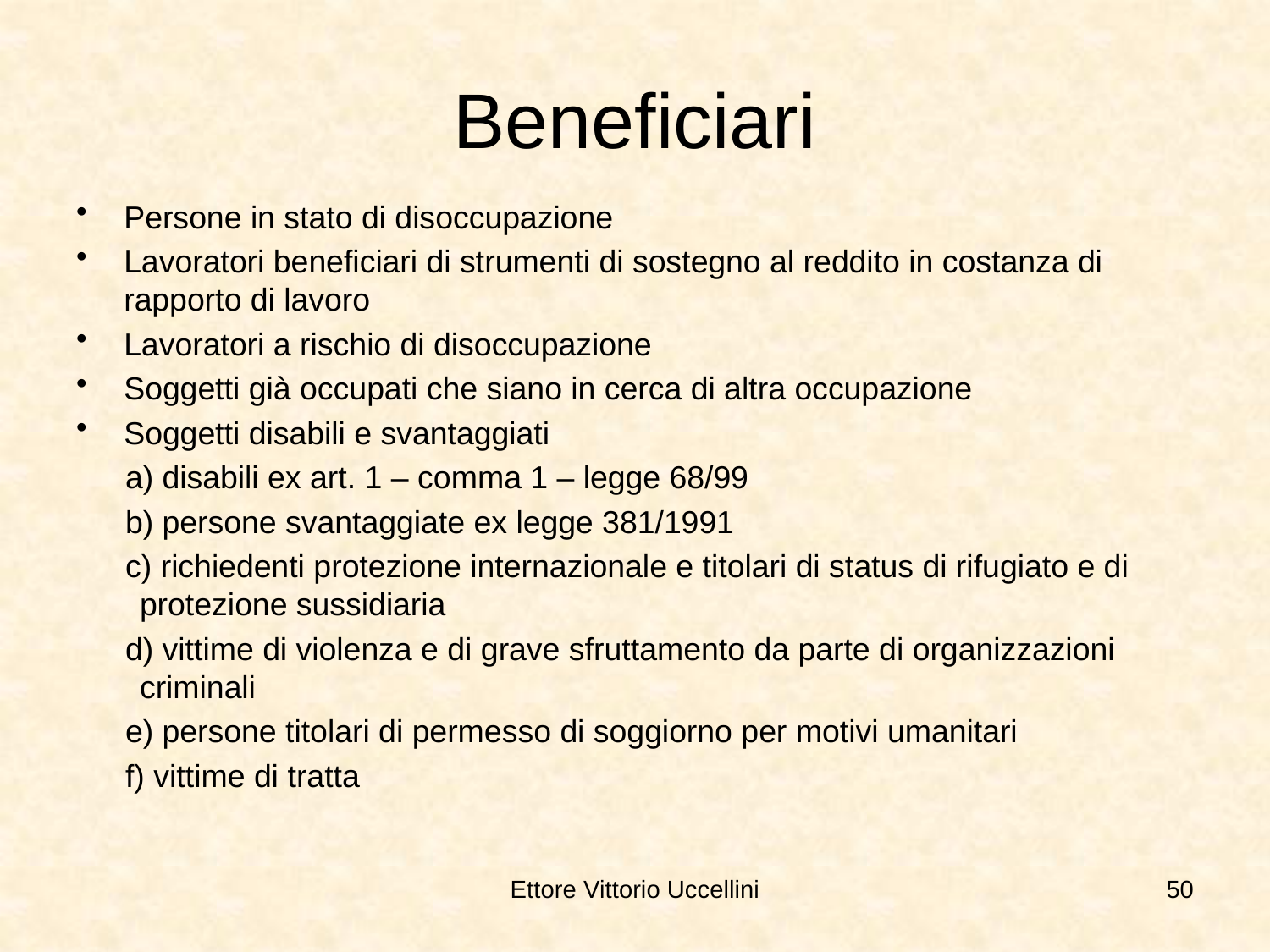

# Beneficiari
Persone in stato di disoccupazione
Lavoratori beneficiari di strumenti di sostegno al reddito in costanza di rapporto di lavoro
Lavoratori a rischio di disoccupazione
Soggetti già occupati che siano in cerca di altra occupazione
Soggetti disabili e svantaggiati
 disabili ex art. 1 – comma 1 – legge 68/99
 persone svantaggiate ex legge 381/1991
 richiedenti protezione internazionale e titolari di status di rifugiato e di protezione sussidiaria
 vittime di violenza e di grave sfruttamento da parte di organizzazioni criminali
 persone titolari di permesso di soggiorno per motivi umanitari
 vittime di tratta
Ettore Vittorio Uccellini
50